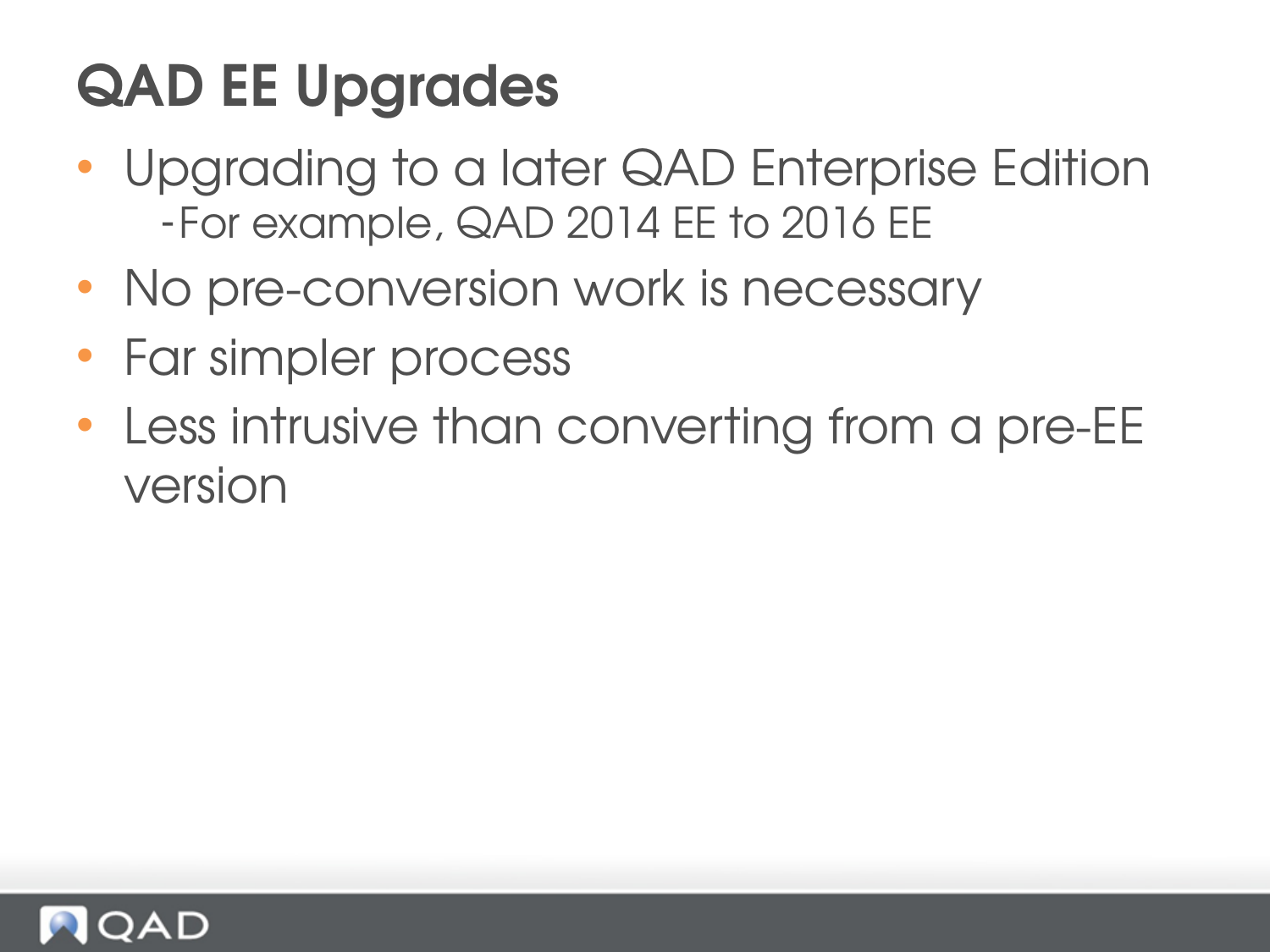

# QAD EE Upgrades
Upgrading to a later QAD Enterprise Edition
For example, QAD 2014 EE to 2016 EE
No pre-conversion work is necessary
Far simpler process
Less intrusive than converting from a pre-EE version